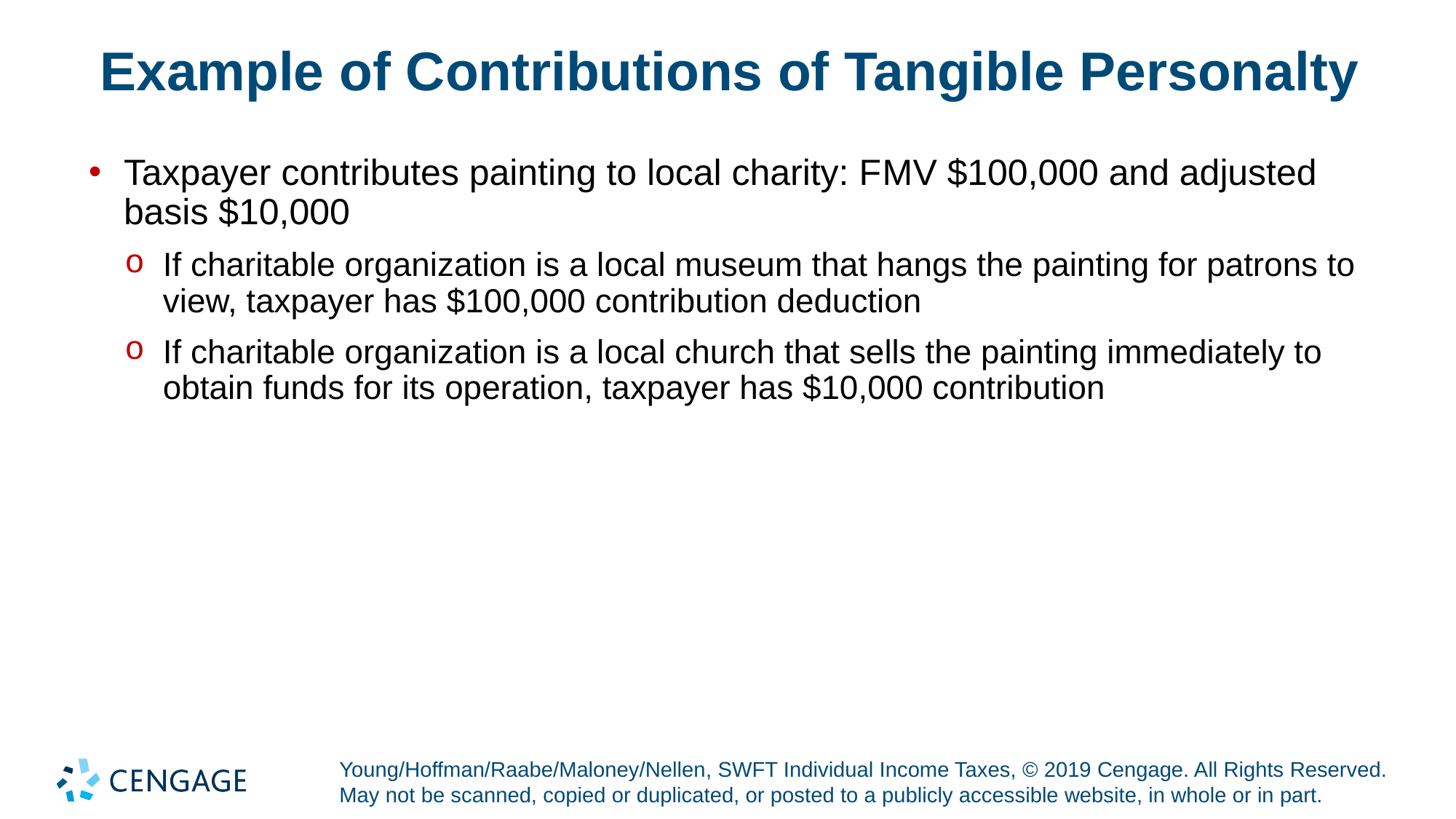

# Example of Contributions of Tangible Personalty
Taxpayer contributes painting to local charity: F M V $100,000 and adjusted basis $10,000
If charitable organization is a local museum that hangs the painting for patrons to view, taxpayer has $100,000 contribution deduction
If charitable organization is a local church that sells the painting immediately to obtain funds for its operation, taxpayer has $10,000 contribution